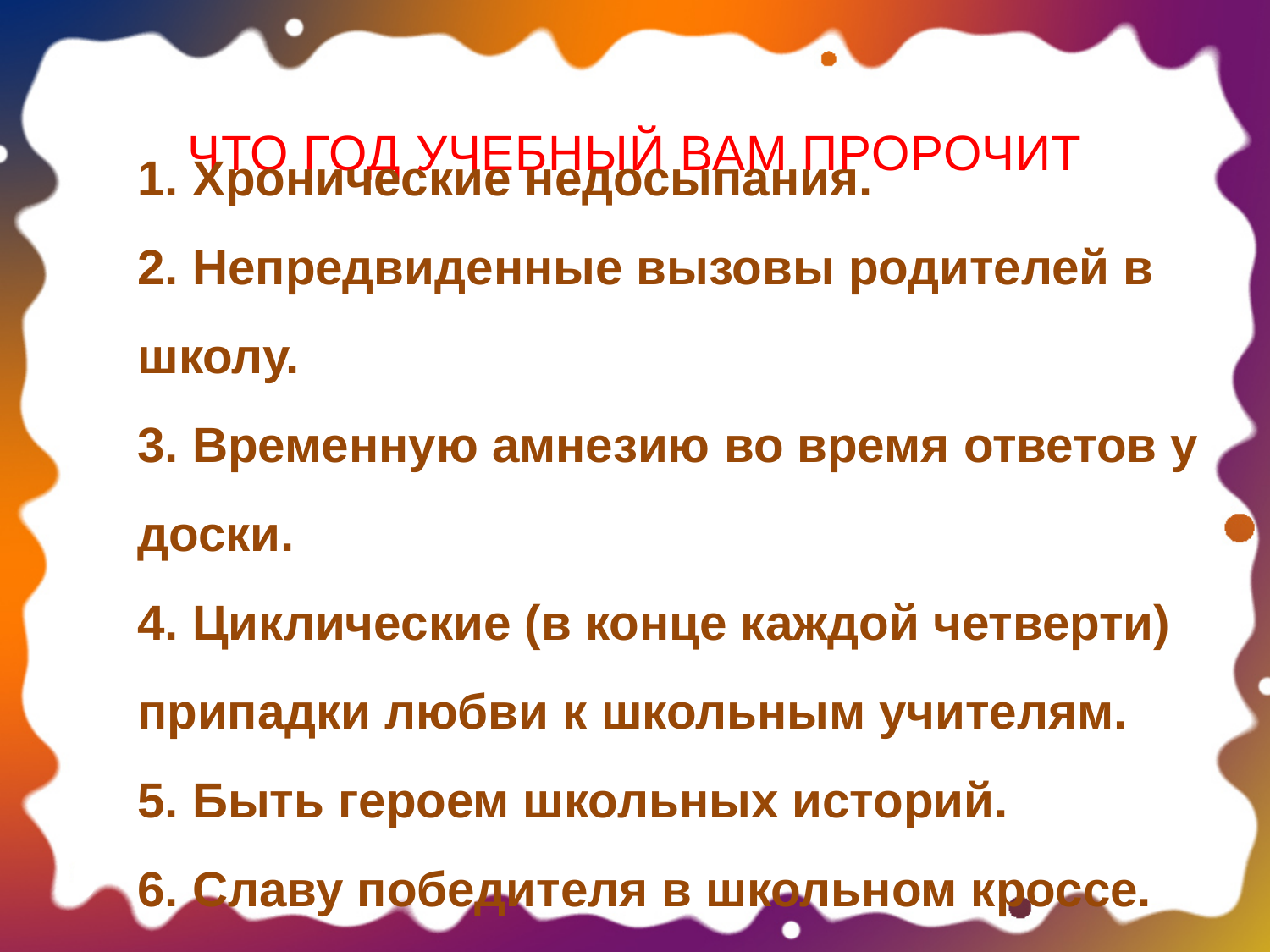

# ЧТО ГОД УЧЕБНЫЙ ВАМ ПРОРОЧИТ
1. Хронические недосыпания.
2. Непредвиденные вызовы родителей в школу.
3. Временную амнезию во время ответов у доски.
4. Циклические (в конце каждой четверти) припадки любви к школьным учителям.
5. Быть героем школьных историй.
6. Славу победителя в школьном кроссе.